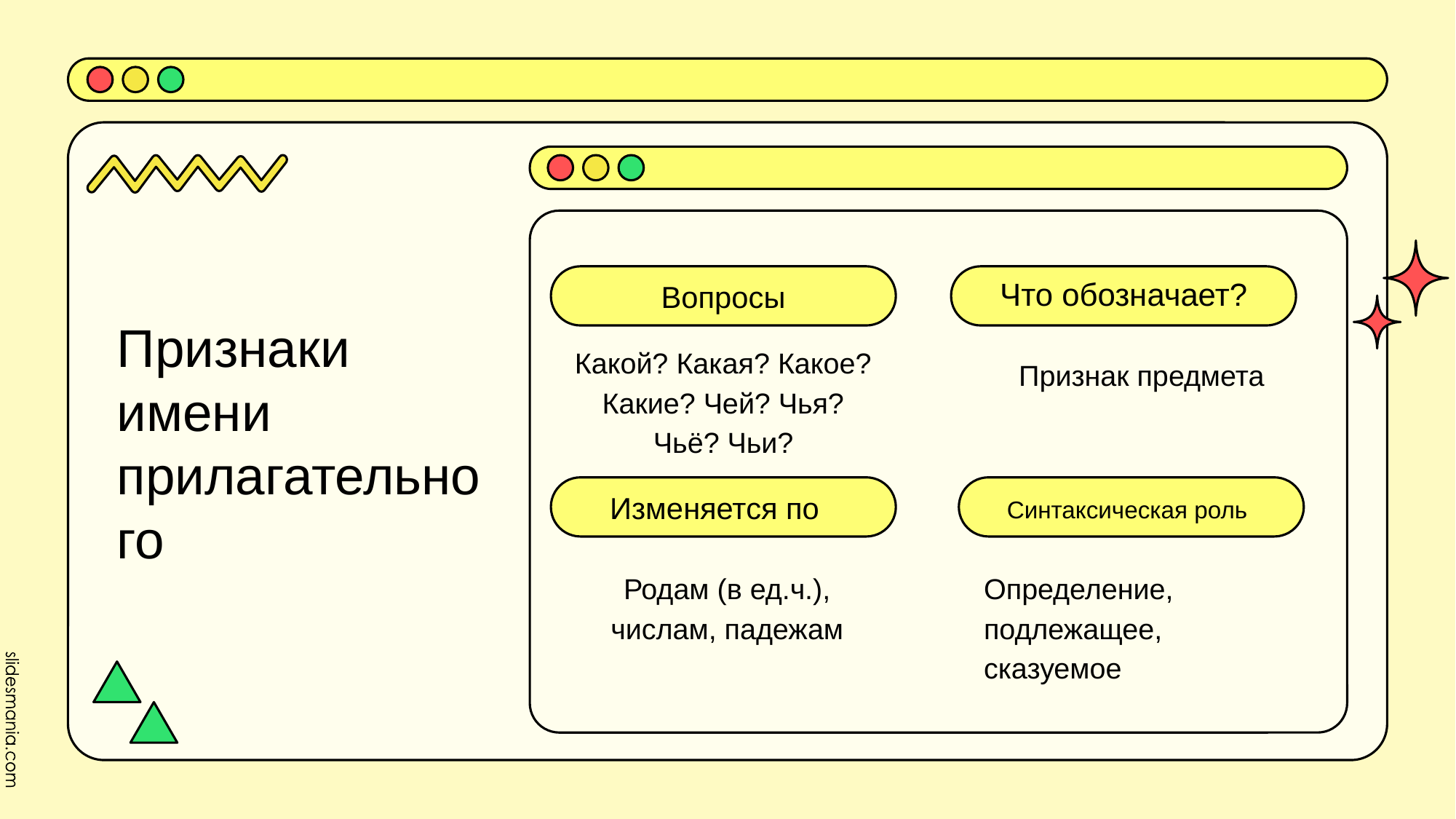

# Признаки имени прилагательного
Что обозначает?

Вопросы
Какой? Какая? Какое? Какие? Чей? Чья? Чьё? Чьи?
Признак предмета

Изменяется по
Синтаксическая роль
Родам (в ед.ч.), числам, падежам
Определение, подлежащее, сказуемое